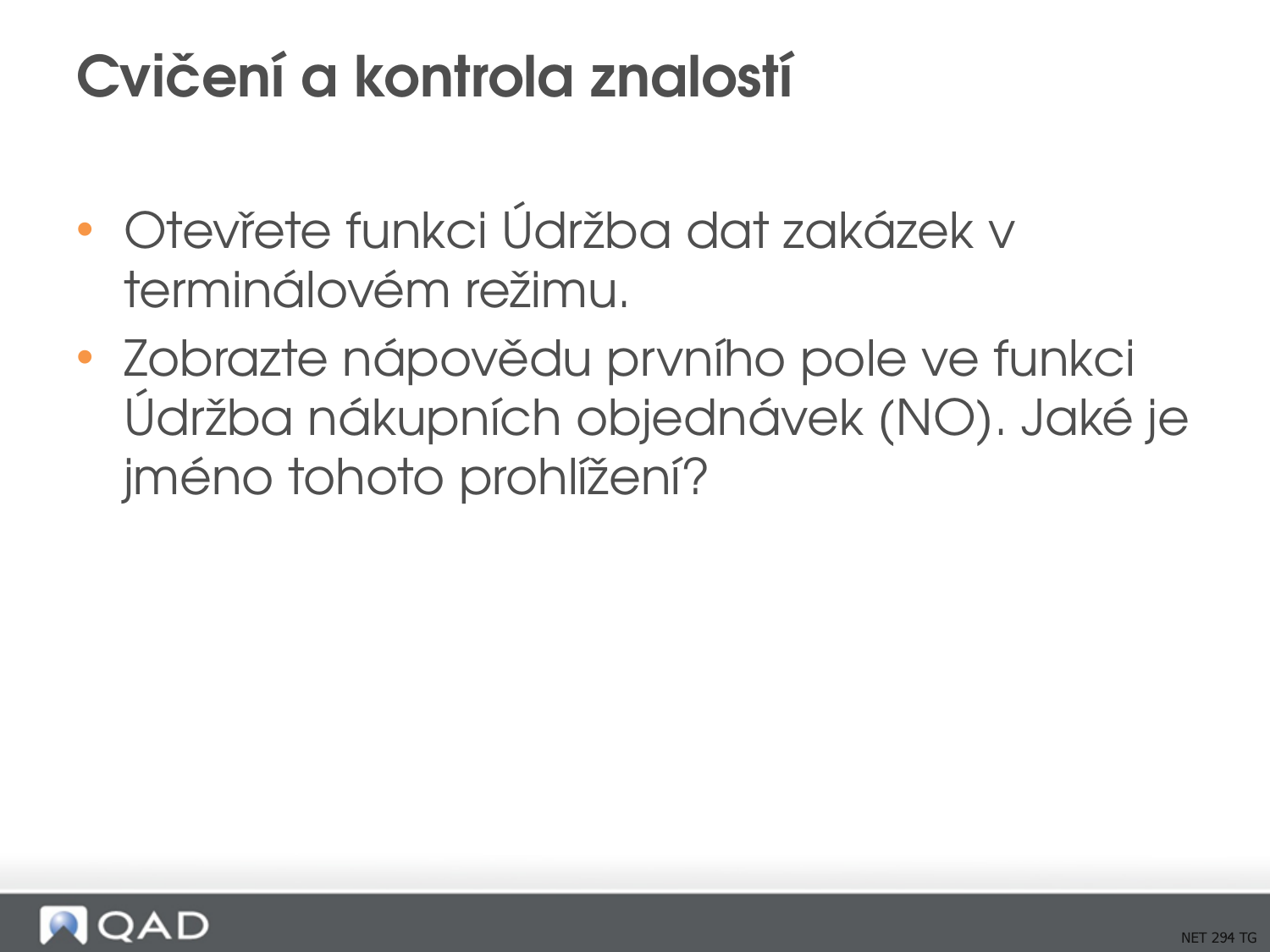

# Cvičení a kontrola znalostí

Otevřete funkci Údržba dat zakázek v terminálovém režimu.
Zobrazte nápovědu prvního pole ve funkci Údržba nákupních objednávek (NO). Jaké je jméno tohoto prohlížení?
NET 294 TG